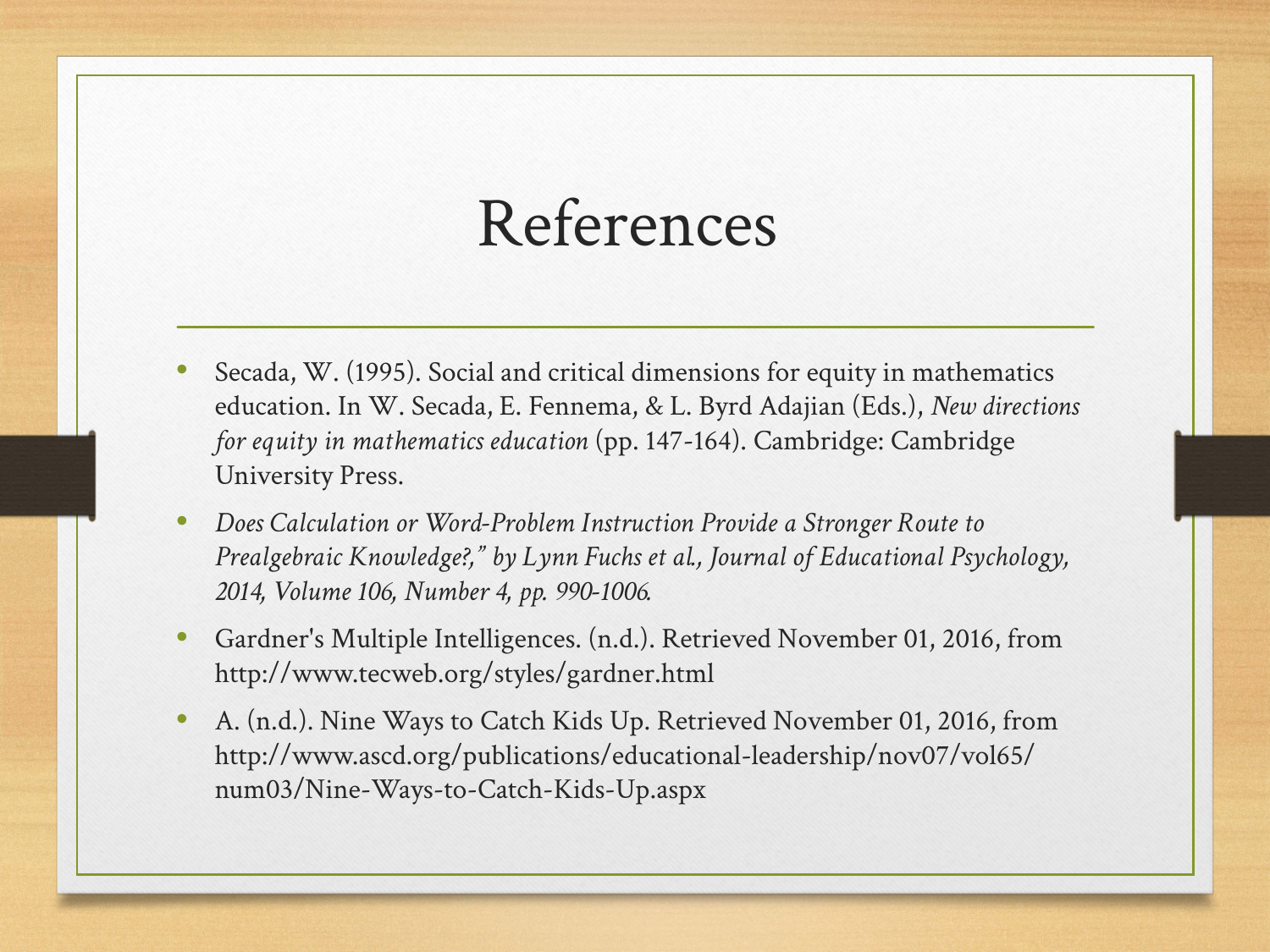

# References
Secada, W. (1995). Social and critical dimensions for equity in mathematics education. In W. Secada, E. Fennema, & L. Byrd Adajian (Eds.), New directions for equity in mathematics education (pp. 147-164). Cambridge: Cambridge University Press.
Does Calculation or Word-Problem Instruction Provide a Stronger Route to Prealgebraic Knowledge?,” by Lynn Fuchs et al., Journal of Educational Psychology, 2014, Volume 106, Number 4, pp. 990-1006.
Gardner's Multiple Intelligences. (n.d.). Retrieved November 01, 2016, from http://www.tecweb.org/styles/gardner.html
A. (n.d.). Nine Ways to Catch Kids Up. Retrieved November 01, 2016, from http://www.ascd.org/publications/educational-leadership/nov07/vol65/num03/Nine-Ways-to-Catch-Kids-Up.aspx